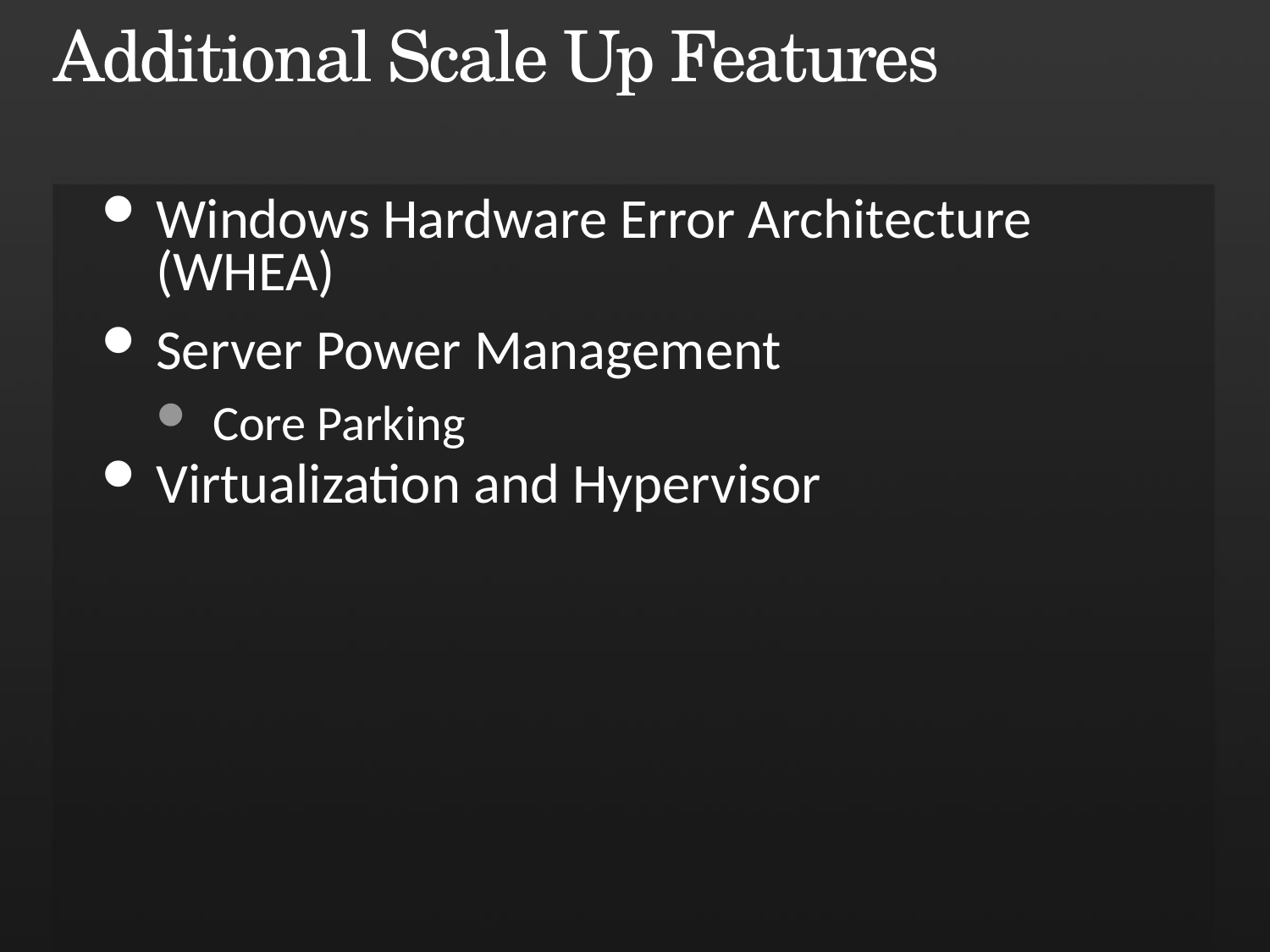

# Additional Scale Up Features
Windows Hardware Error Architecture (WHEA)
Server Power Management
Core Parking
Virtualization and Hypervisor